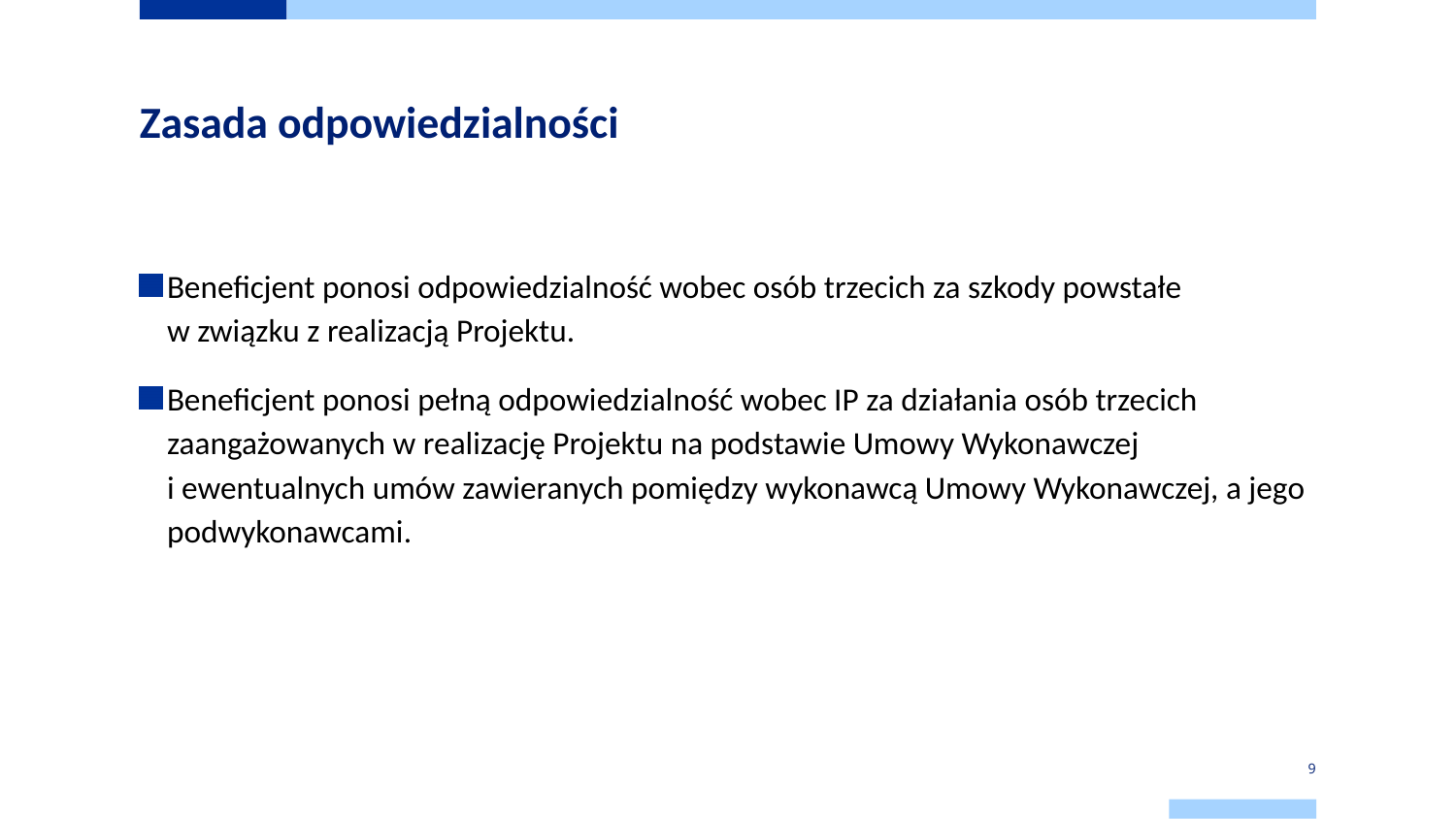

# Zasada odpowiedzialności
Beneficjent ponosi odpowiedzialność wobec osób trzecich za szkody powstałe
w związku z realizacją Projektu.
Beneficjent ponosi pełną odpowiedzialność wobec IP za działania osób trzecich zaangażowanych w realizację Projektu na podstawie Umowy Wykonawczej
i ewentualnych umów zawieranych pomiędzy wykonawcą Umowy Wykonawczej, a jego podwykonawcami.
9